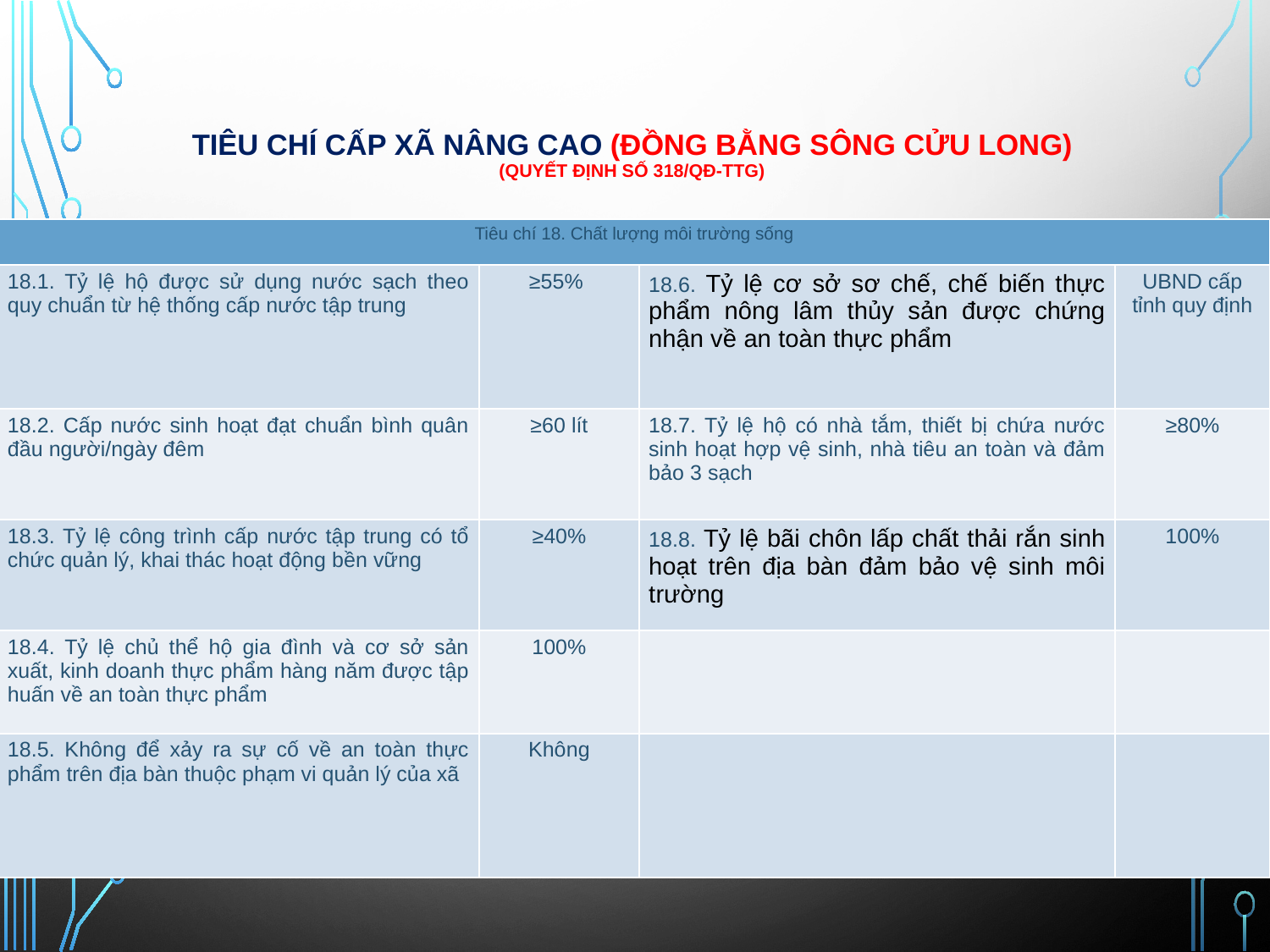

Tiêu chí cấp xã NÂNG CAO (Đồng bằng sông Cửu Long)
(Quyết định số 318/QĐ-TTg)
| Tiêu chí 18. Chất lượng môi trường sống |  |  |  |
| --- | --- | --- | --- |
| 18.1. Tỷ lệ hộ được sử dụng nước sạch theo quy chuẩn từ hệ thống cấp nước tập trung | ≥55% | 18.6. Tỷ lệ cơ sở sơ chế, chế biến thực phẩm nông lâm thủy sản được chứng nhận về an toàn thực phẩm | UBND cấp tỉnh quy định |
| 18.2. Cấp nước sinh hoạt đạt chuẩn bình quân đầu người/ngày đêm | ≥60 lít | 18.7. Tỷ lệ hộ có nhà tắm, thiết bị chứa nước sinh hoạt hợp vệ sinh, nhà tiêu an toàn và đảm bảo 3 sạch | ≥80% |
| 18.3. Tỷ lệ công trình cấp nước tập trung có tổ chức quản lý, khai thác hoạt động bền vững | ≥40% | 18.8. Tỷ lệ bãi chôn lấp chất thải rắn sinh hoạt trên địa bàn đảm bảo vệ sinh môi trường | 100% |
| 18.4. Tỷ lệ chủ thể hộ gia đình và cơ sở sản xuất, kinh doanh thực phẩm hàng năm được tập huấn về an toàn thực phẩm | 100% |  |  |
| 18.5. Không để xảy ra sự cố về an toàn thực phẩm trên địa bàn thuộc phạm vi quản lý của xã | Không |  |  |